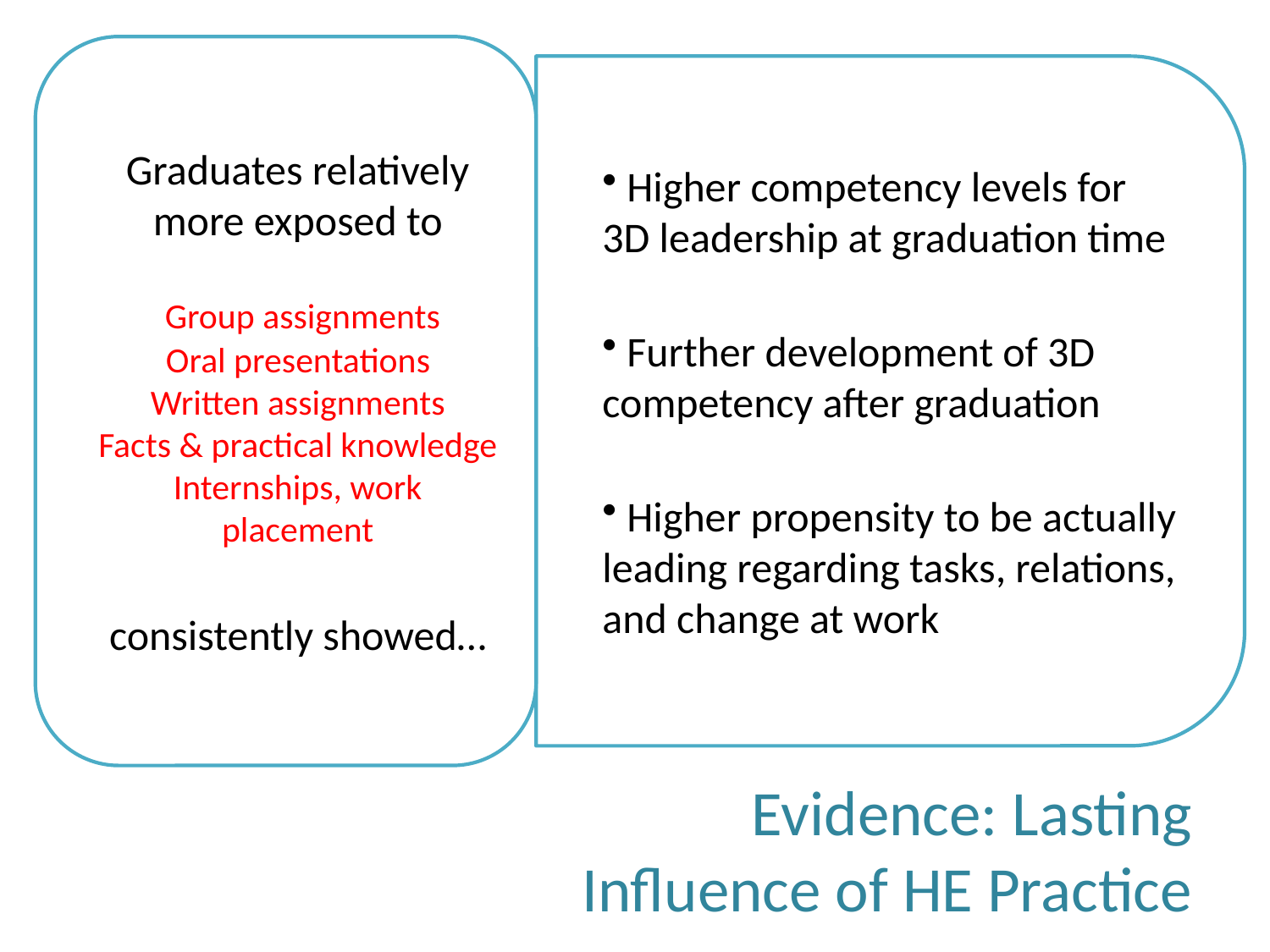

Higher competency levels for 3D leadership at graduation time

 Further development of 3D competency after graduation

 Higher propensity to be actually leading regarding tasks, relations, and change at work
Graduates relatively more exposed to

 Group assignments
Oral presentations
Written assignments
Facts & practical knowledge
Internships, work placement

consistently showed…
		Evidence: Lasting Influence of HE Practice